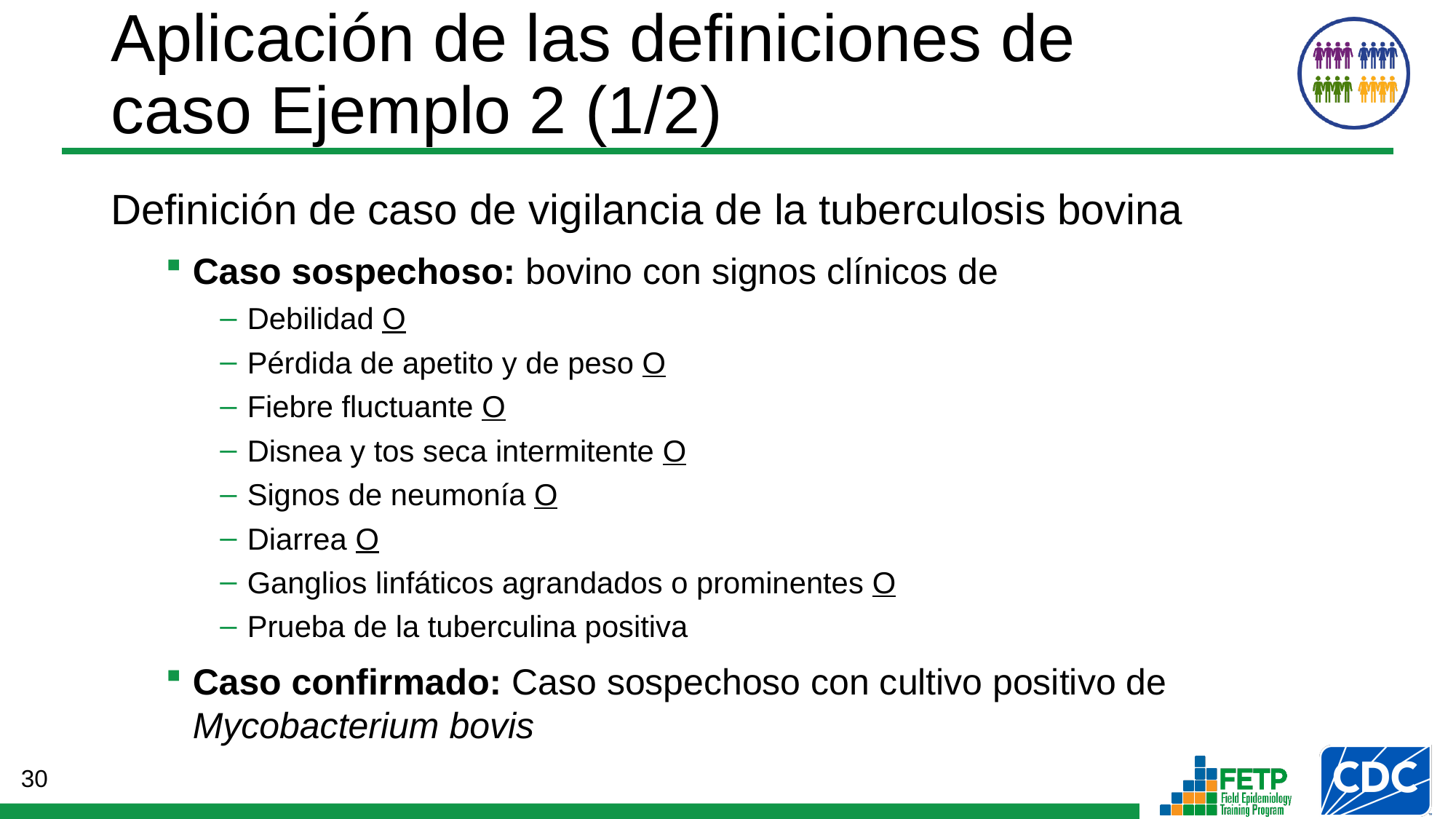

# Aplicación de las definiciones de caso Ejemplo 2 (1/2)
Definición de caso de vigilancia de la tuberculosis bovina
Caso sospechoso: bovino con signos clínicos de
Debilidad O
Pérdida de apetito y de peso O
Fiebre fluctuante O
Disnea y tos seca intermitente O
Signos de neumonía O
Diarrea O
Ganglios linfáticos agrandados o prominentes O
Prueba de la tuberculina positiva
Caso confirmado: Caso sospechoso con cultivo positivo de Mycobacterium bovis